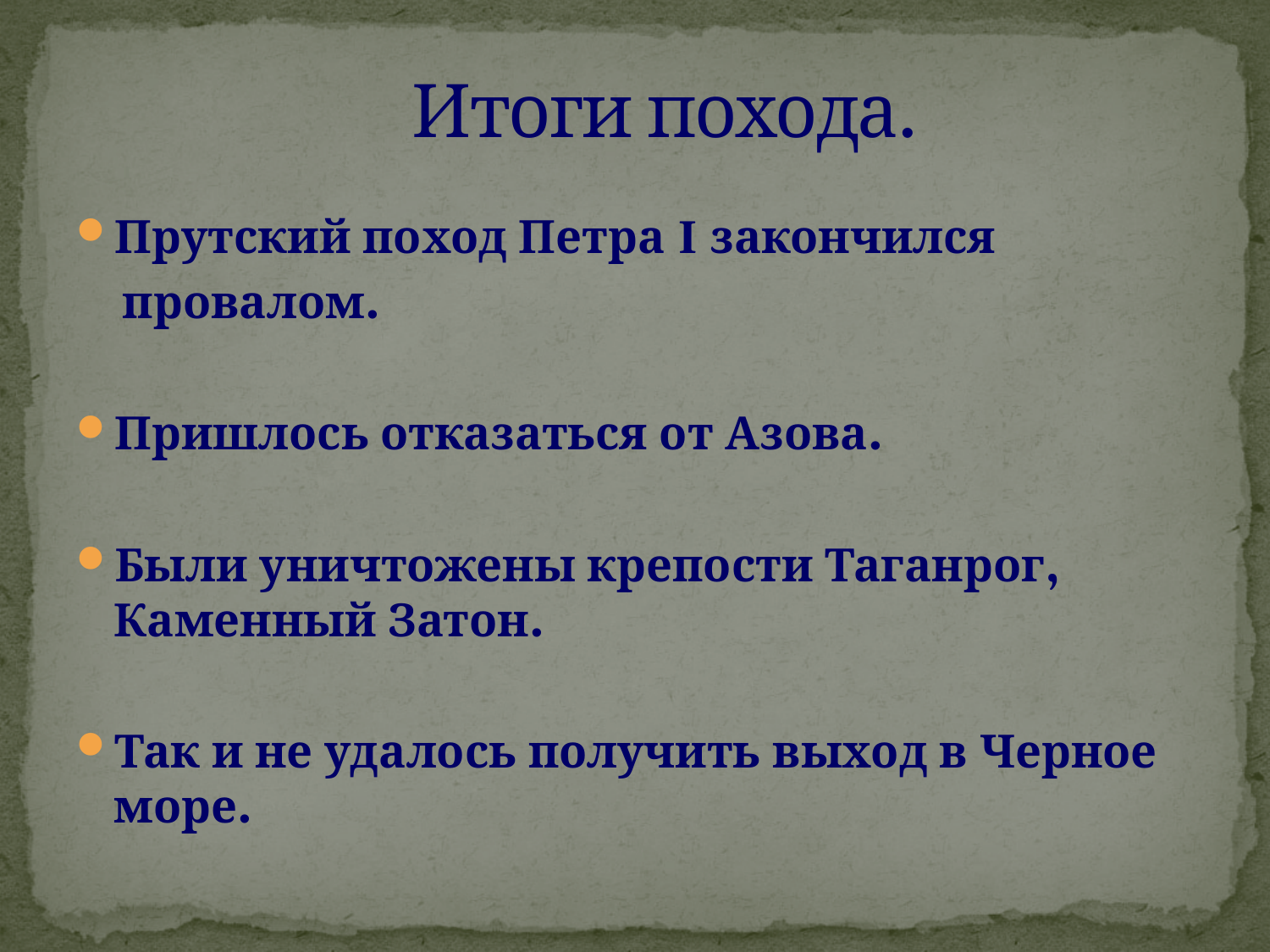

# Итоги похода.

Прутский поход Петра I закончился
    провалом.

Пришлось отказаться от Азова.

Были уничтожены крепости Таганрог, Каменный Затон.

Так и не удалось получить выход в Черное море.